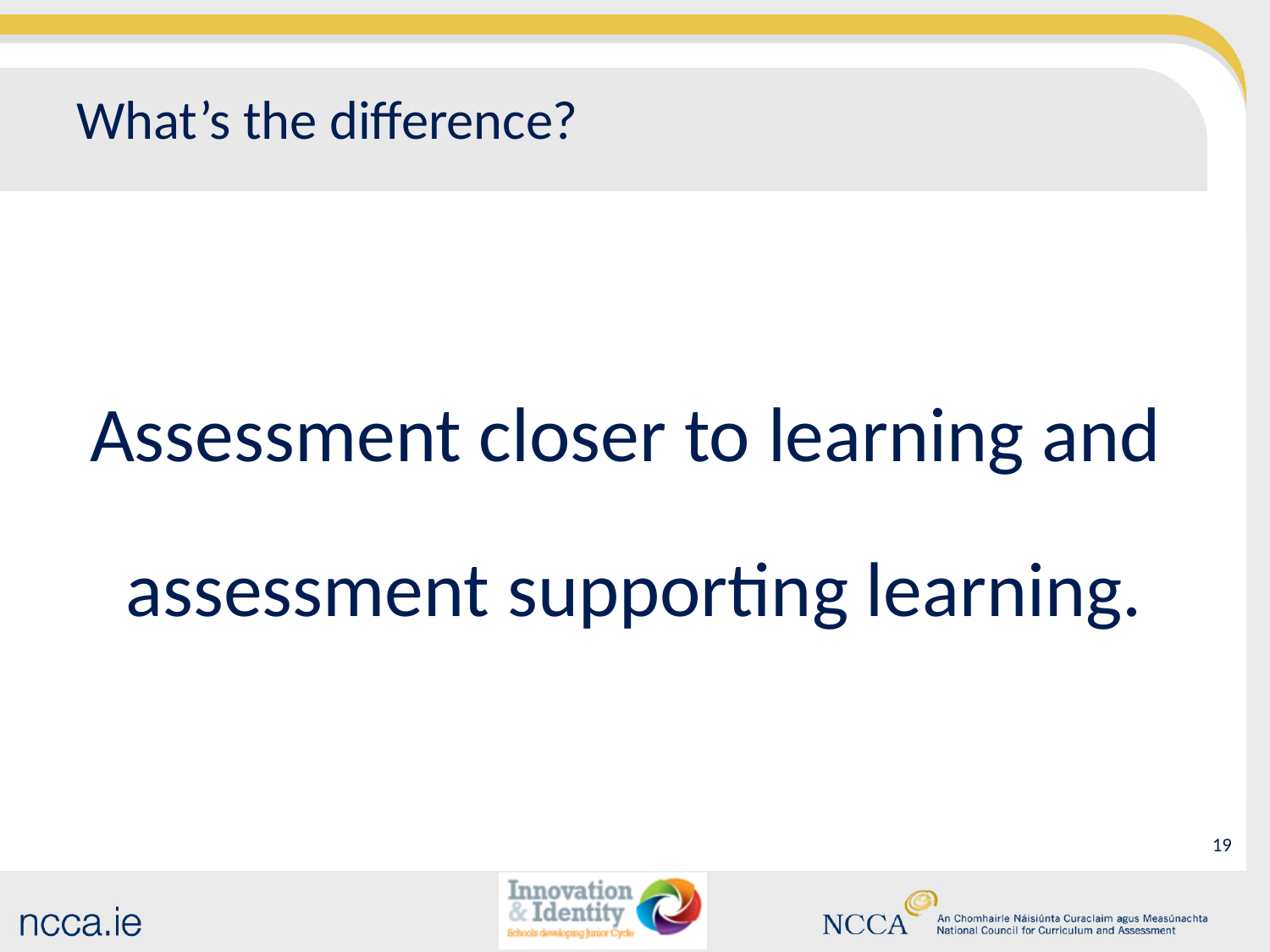

# What’s the difference?

Assessment closer to learning and
assessment supporting learning.
19